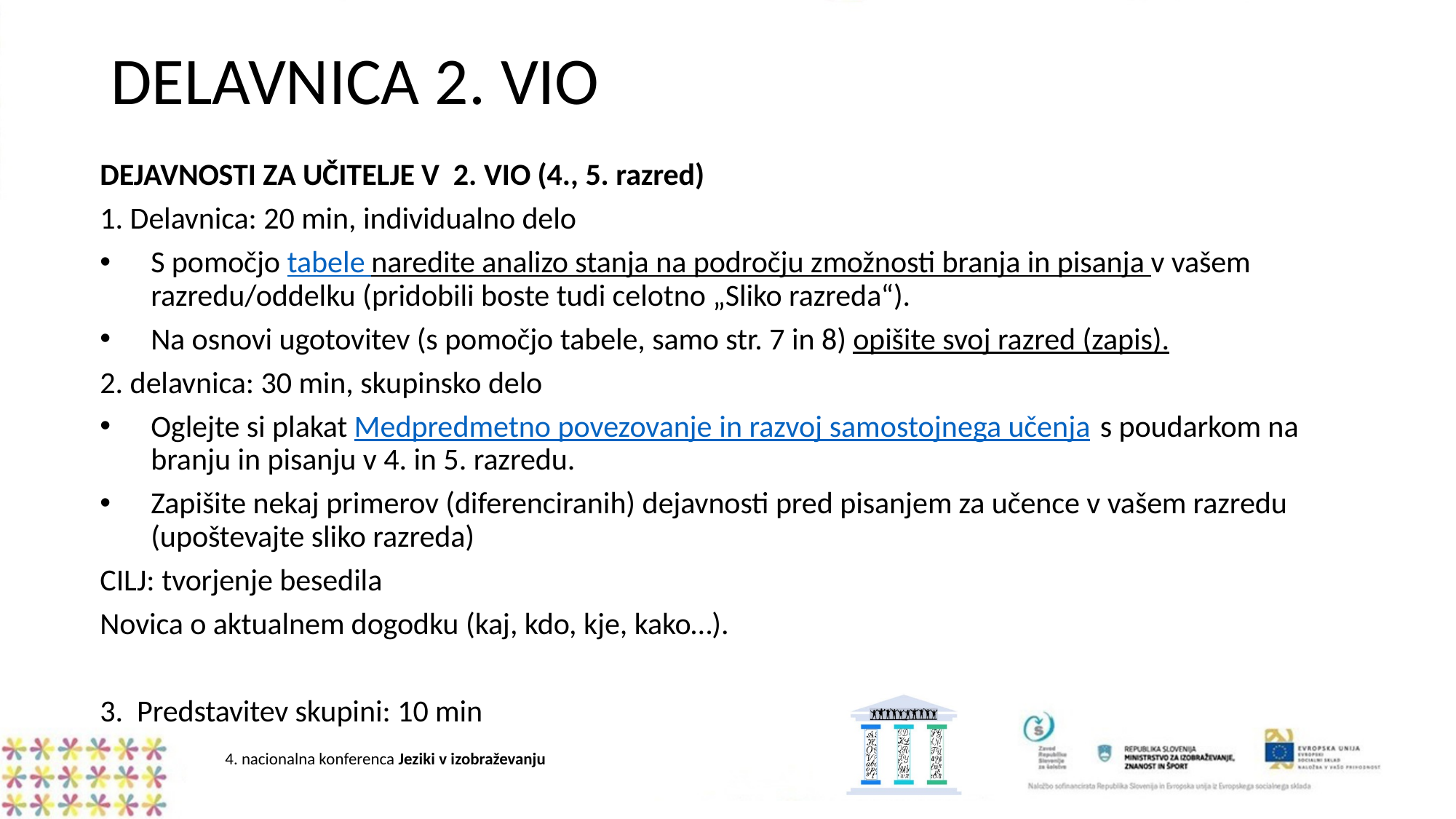

# DELAVNICA 2. VIO
DEJAVNOSTI ZA UČITELJE V  2. VIO (4., 5. razred)
1. Delavnica: 20 min, individualno delo
S pomočjo tabele naredite analizo stanja na področju zmožnosti branja in pisanja v vašem razredu/oddelku (pridobili boste tudi celotno „Sliko razreda“).
Na osnovi ugotovitev (s pomočjo tabele, samo str. 7 in 8) opišite svoj razred (zapis).
2. delavnica: 30 min, skupinsko delo
Oglejte si plakat Medpredmetno povezovanje in razvoj samostojnega učenja  s poudarkom na branju in pisanju v 4. in 5. razredu.
Zapišite nekaj primerov (diferenciranih) dejavnosti pred pisanjem za učence v vašem razredu (upoštevajte sliko razreda)
CILJ: tvorjenje besedila
Novica o aktualnem dogodku (kaj, kdo, kje, kako…).

3.  Predstavitev skupini: 10 min